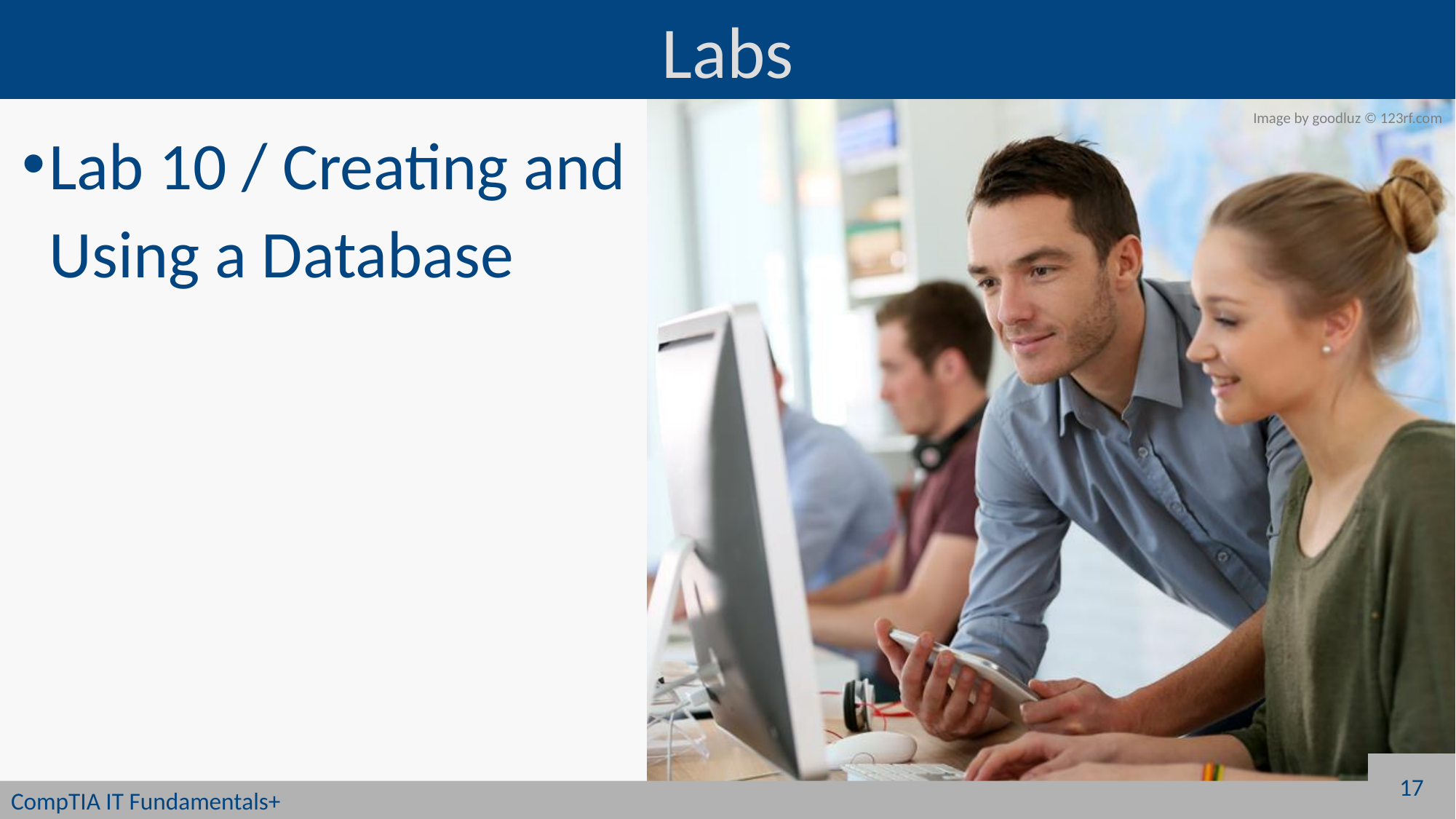

Lab 10 / Creating and Using a Database
17
CompTIA IT Fundamentals+